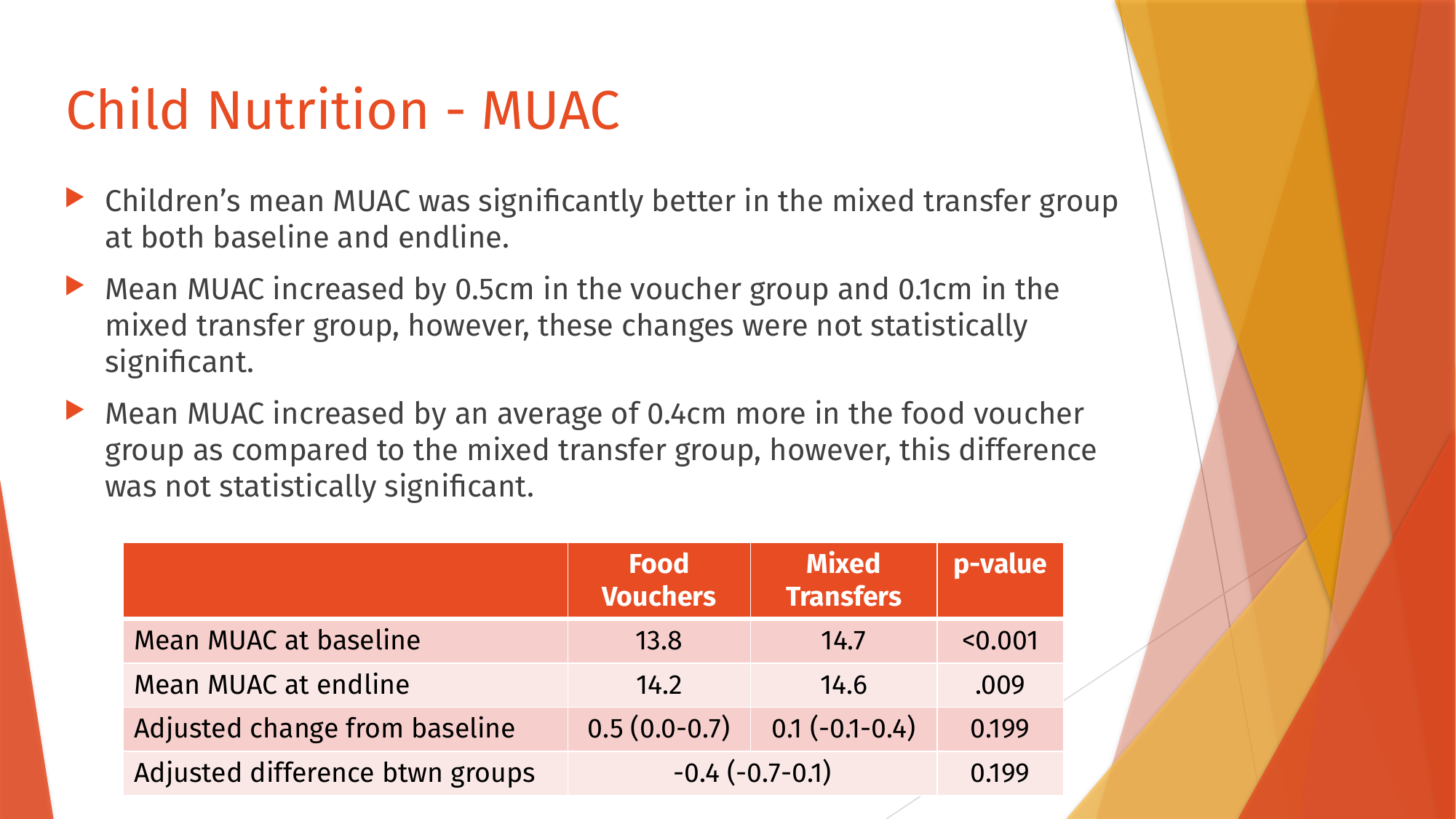

# Child Nutrition - MUAC
Children’s mean MUAC was significantly better in the mixed transfer group at both baseline and endline.
Mean MUAC increased by 0.5cm in the voucher group and 0.1cm in the mixed transfer group, however, these changes were not statistically significant.
Mean MUAC increased by an average of 0.4cm more in the food voucher group as compared to the mixed transfer group, however, this difference was not statistically significant.
|  | Food Vouchers | Mixed Transfers | p-value |
| --- | --- | --- | --- |
| Mean MUAC at baseline | 13.8 | 14.7 | <0.001 |
| Mean MUAC at endline | 14.2 | 14.6 | .009 |
| Adjusted change from baseline | 0.5 (0.0-0.7) | 0.1 (-0.1-0.4) | 0.199 |
| Adjusted difference btwn groups | -0.4 (-0.7-0.1) |  | 0.199 |